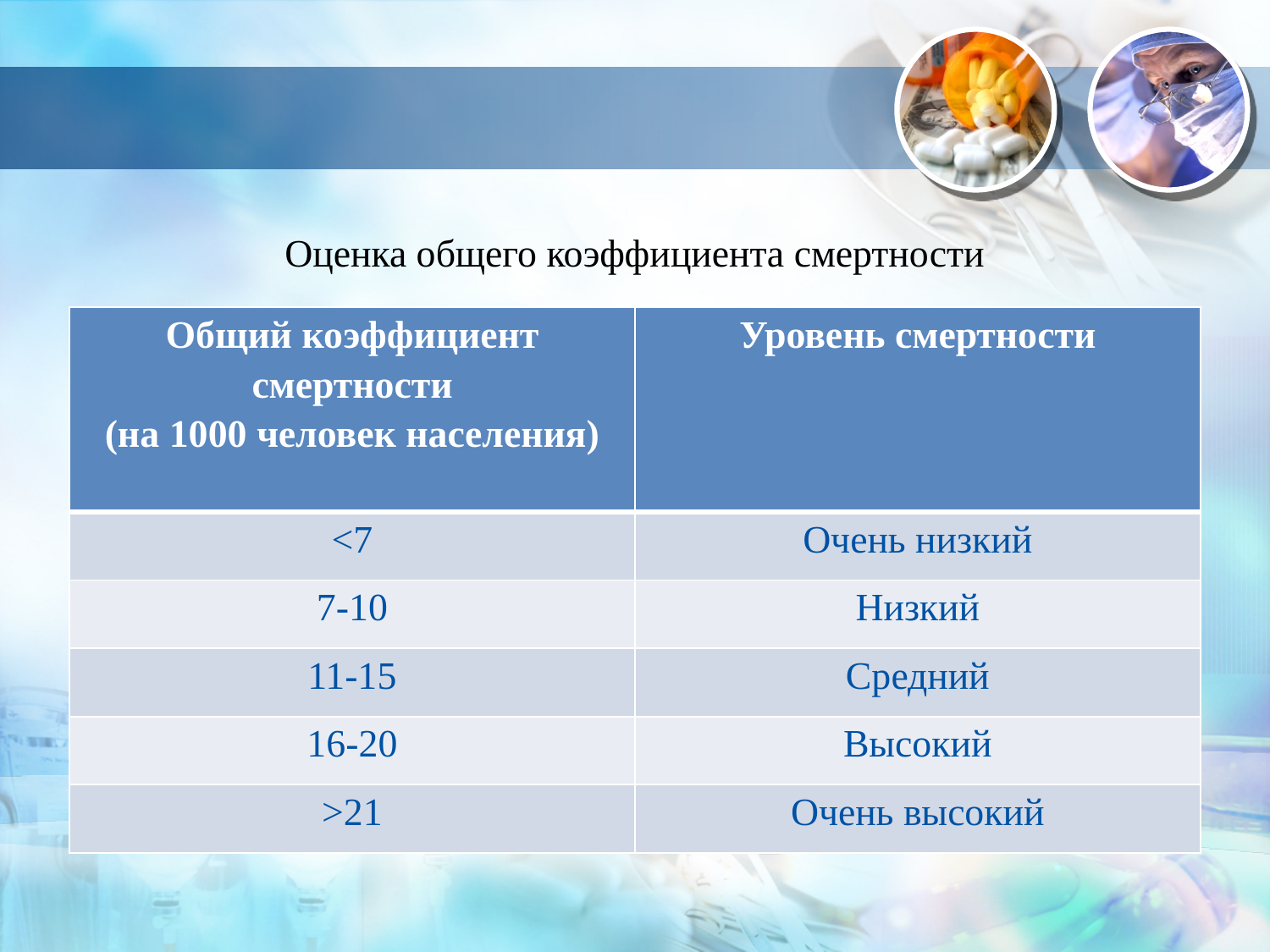

#
Оценка общего коэффициента смертности

| Общий коэффициент смертности (на 1000 человек населения) | Уровень смертности |
| --- | --- |
| <7 | Очень низкий |
| 7-10 | Низкий |
| 11-15 | Средний |
| 16-20 | Высокий |
| >21 | Очень высокий |